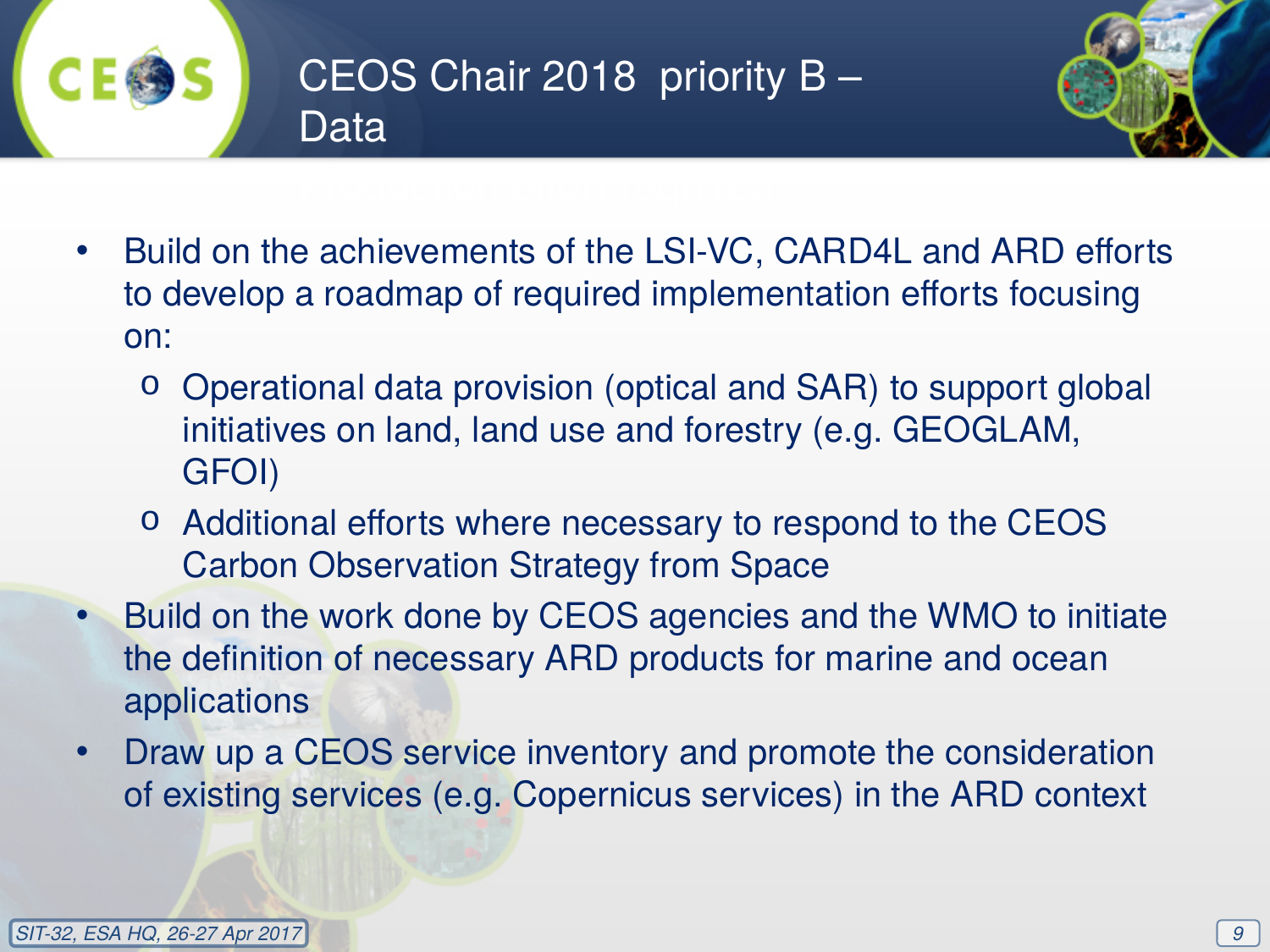

CEOS Chair 2018  priority B – Data
Production effort required

Build on the achievements of the LSI-VC, CARD4L and ARD efforts to develop a roadmap of required implementation efforts focusing on:
Operational data provision (optical and SAR) to support global initiatives on land, land use and forestry (e.g. GEOGLAM, GFOI)
Additional efforts where necessary to respond to the CEOS Carbon Observation Strategy from Space
Build on the work done by CEOS agencies and the WMO to initiate the definition of necessary ARD products for marine and ocean applications
Draw up a CEOS service inventory and promote the consideration of existing services (e.g. Copernicus services) in the ARD context

9